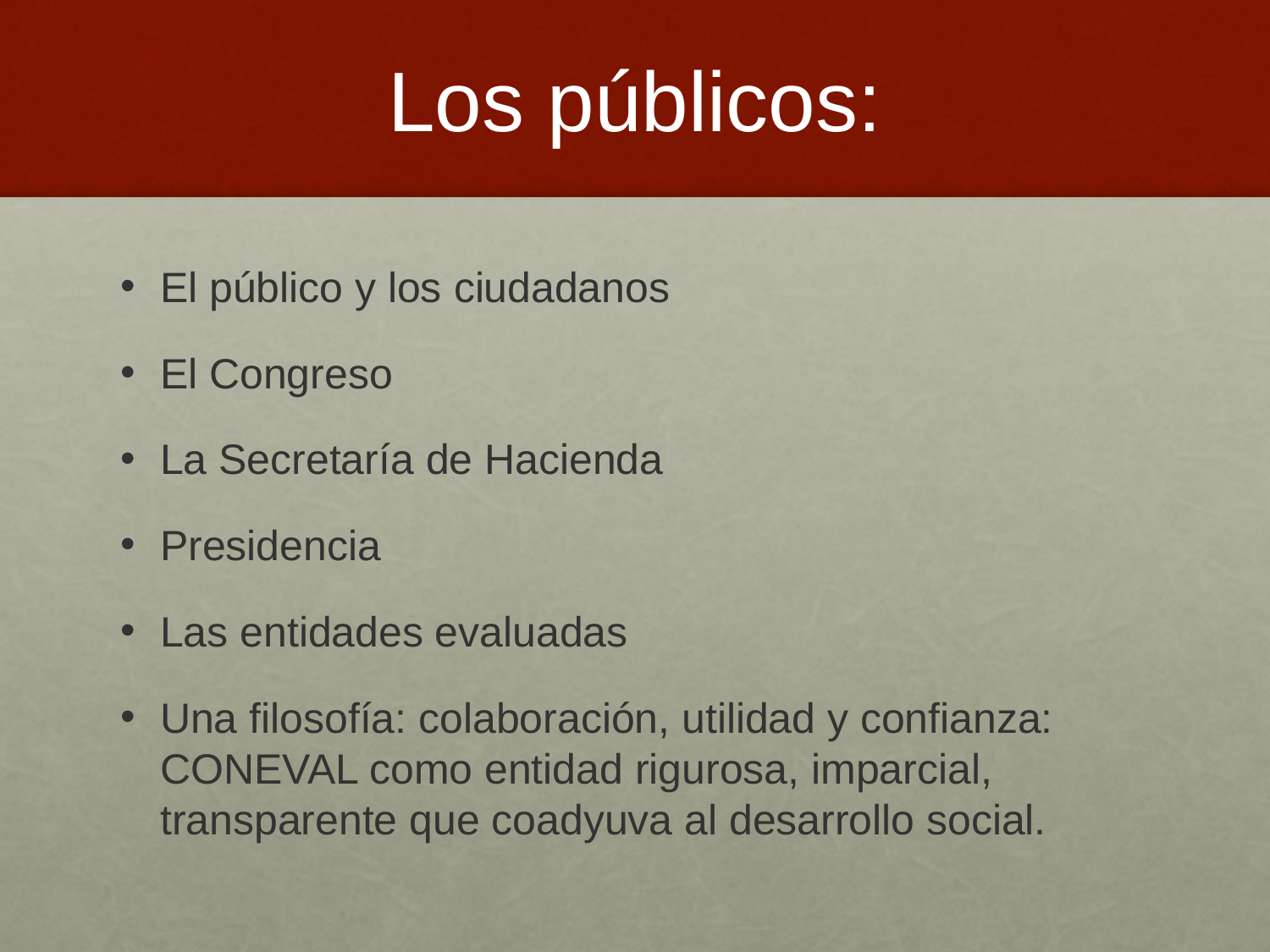

Los públicos:
El público y los ciudadanos
El Congreso
La Secretaría de Hacienda
Presidencia
Las entidades evaluadas
Una filosofía: colaboración, utilidad y confianza: CONEVAL como entidad rigurosa, imparcial, transparente que coadyuva al desarrollo social.